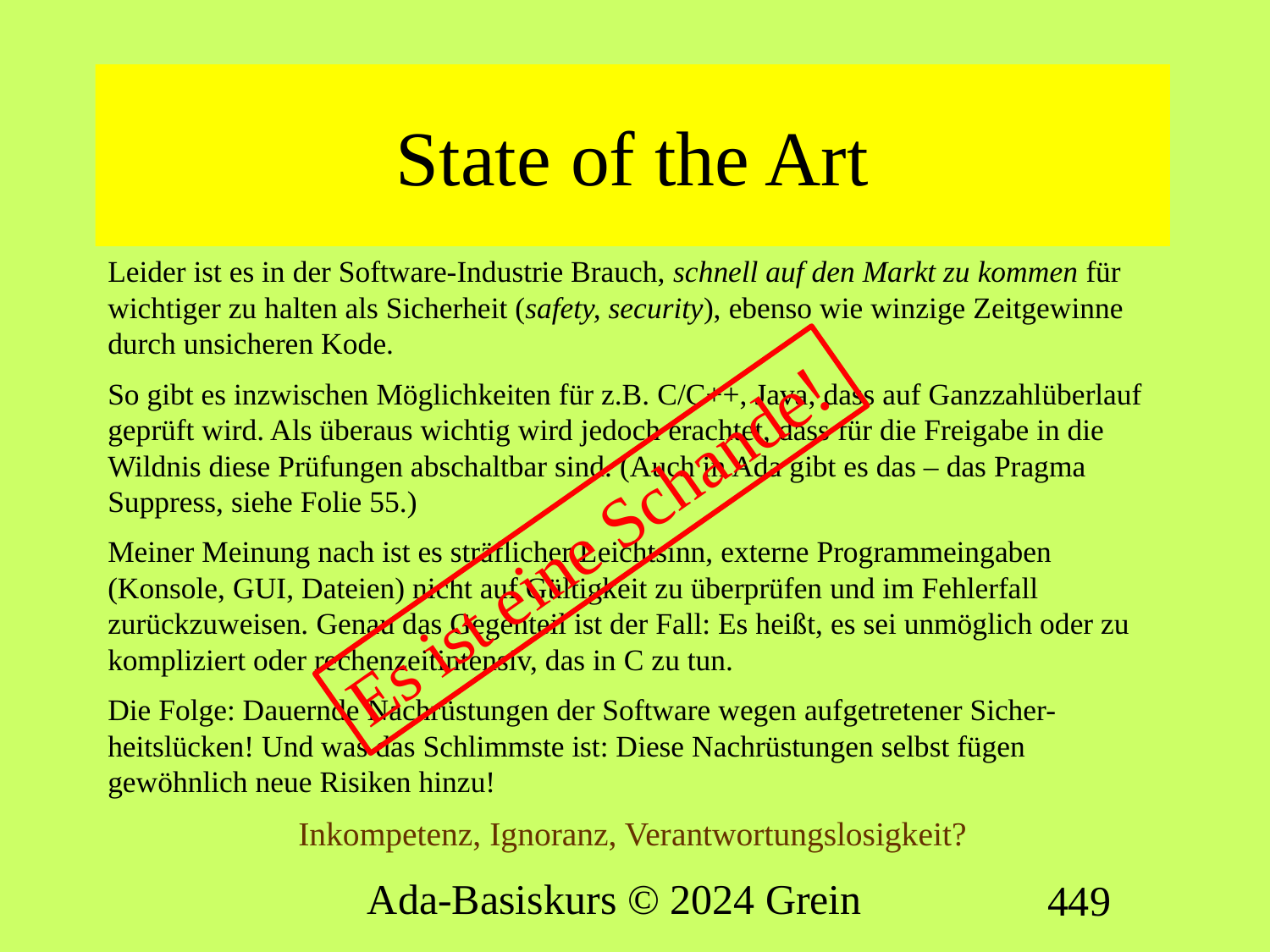

# State of the Art
Leider ist es in der Software-Industrie Brauch, schnell auf den Markt zu kommen für wichtiger zu halten als Sicherheit (safety, security), ebenso wie winzige Zeitgewinne durch unsicheren Kode.
So gibt es inzwischen Möglichkeiten für z.B. C/C++, Java, dass auf Ganzzahlüberlauf geprüft wird. Als überaus wichtig wird jedoch erachtet, dass für die Freigabe in die Wildnis diese Prüfungen abschaltbar sind. (Auch in Ada gibt es das – das Pragma Suppress, siehe Folie 55.)
Meiner Meinung nach ist es sträflicher Leichtsinn, externe Programmeingaben (Konsole, GUI, Dateien) nicht auf Gültigkeit zu überprüfen und im Fehlerfall zurückzuweisen. Genau das Gegenteil ist der Fall: Es heißt, es sei unmöglich oder zu kompliziert oder rechenzeitintensiv, das in C zu tun.
Die Folge: Dauernde Nachrüstungen der Software wegen aufgetretener Sicher-heitslücken! Und was das Schlimmste ist: Diese Nachrüstungen selbst fügen gewöhnlich neue Risiken hinzu!
Inkompetenz, Ignoranz, Verantwortungslosigkeit?

Es ist eine Schande!
Ada-Basiskurs © 2024 Grein
449